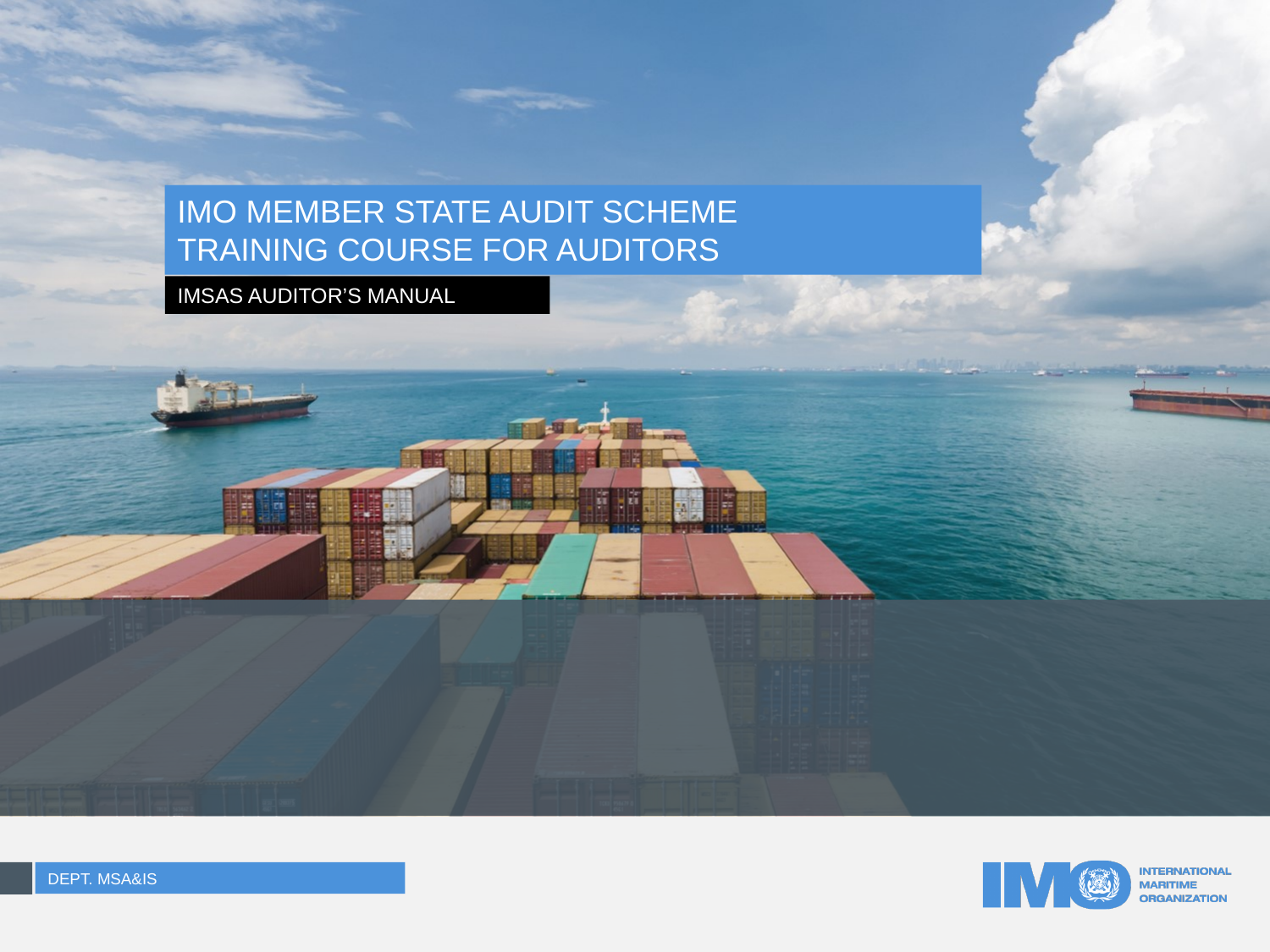

IMO MEMBER STATE AUDIT SCHEME
TRAINING COURSE FOR AUDITORS
IMSAS AUDITOR’S MANUAL